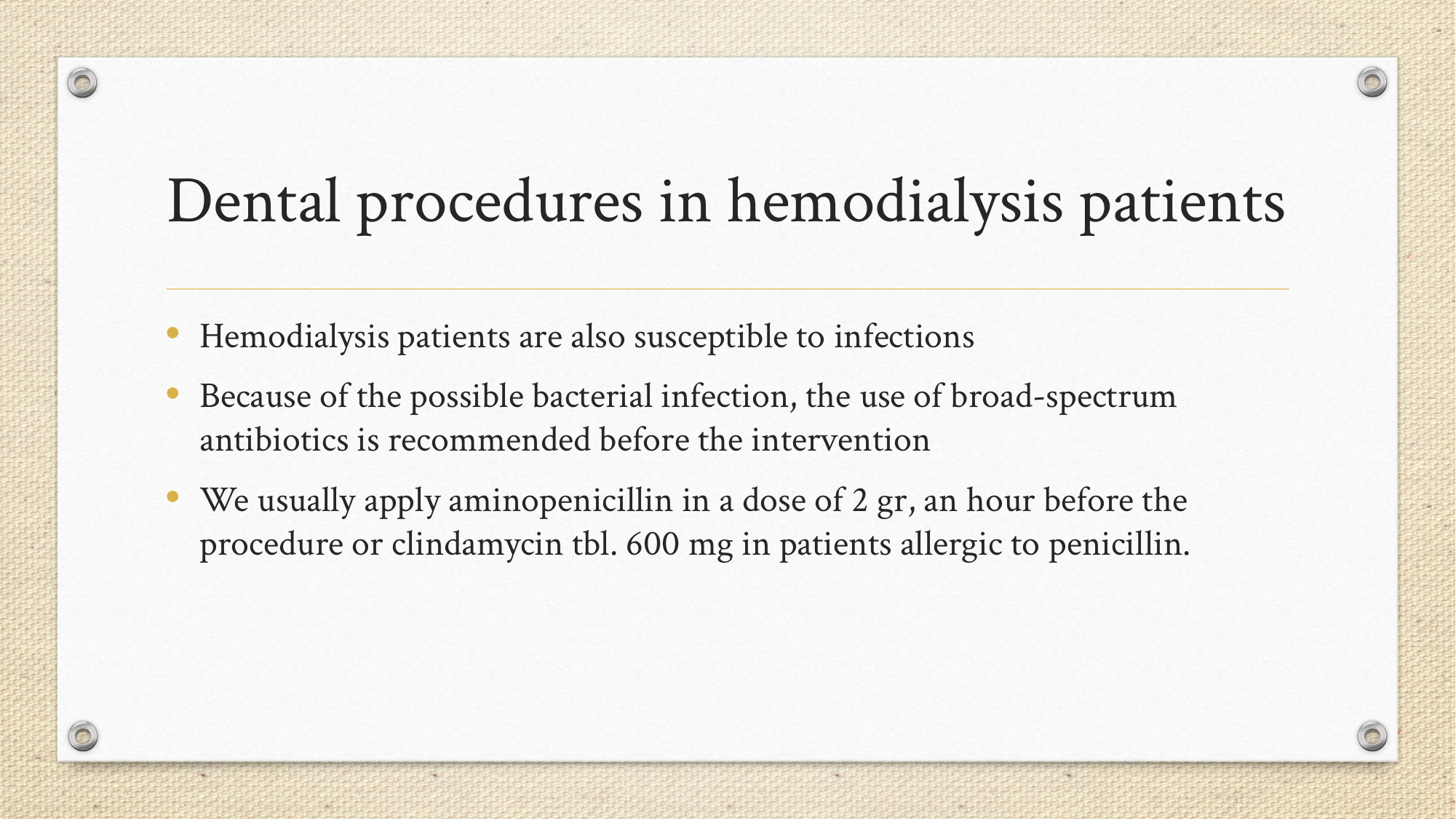

# Dental procedures in hemodialysis patients
Hemodialysis patients are also susceptible to infections
Because of the possible bacterial infection, the use of broad-spectrum antibiotics is recommended before the intervention
We usually apply aminopenicillin in a dose of 2 gr, an hour before the procedure or clindamycin tbl. 600 mg in patients allergic to penicillin.